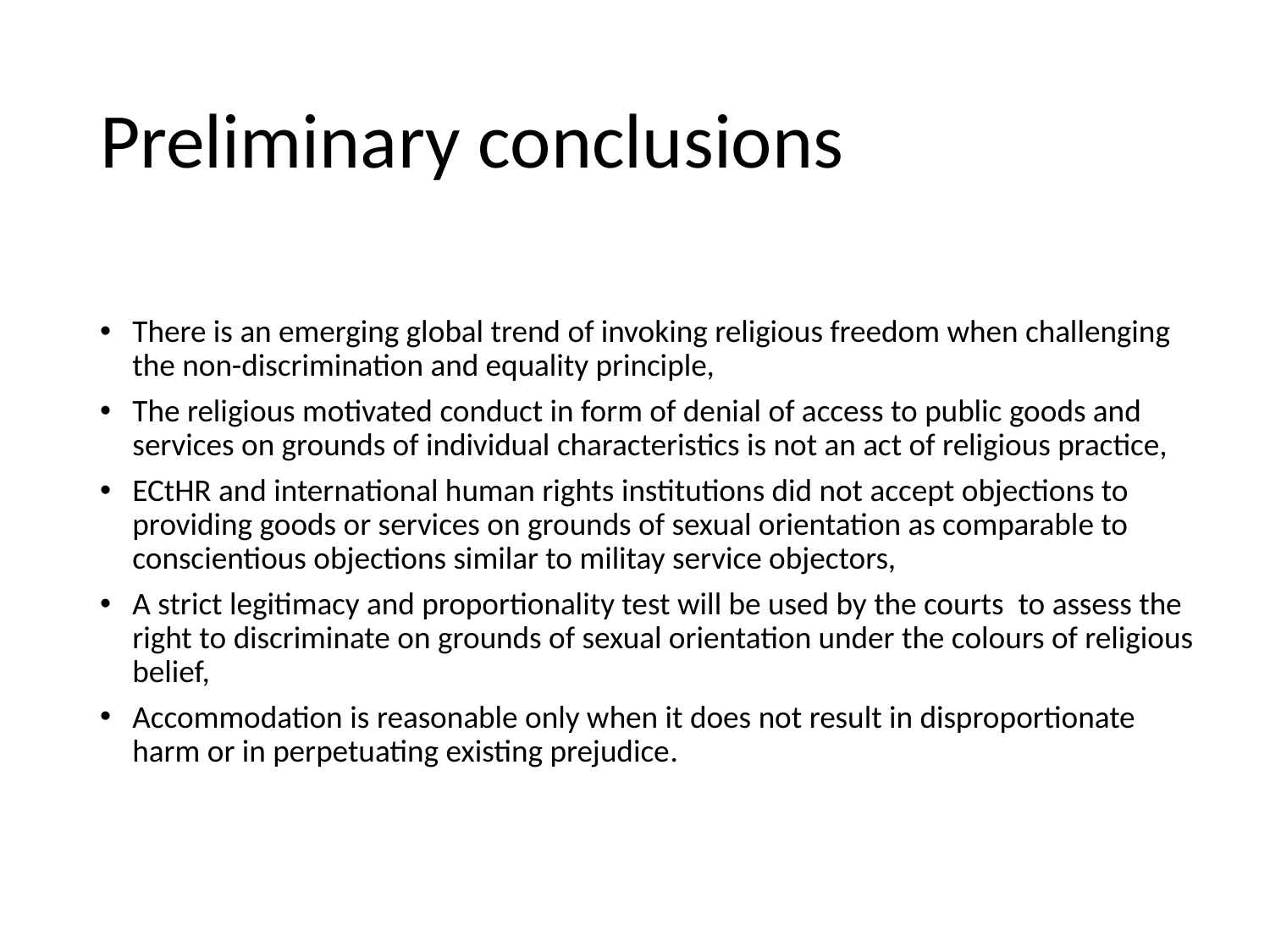

# Preliminary conclusions
There is an emerging global trend of invoking religious freedom when challenging the non-discrimination and equality principle,
The religious motivated conduct in form of denial of access to public goods and services on grounds of individual characteristics is not an act of religious practice,
ECtHR and international human rights institutions did not accept objections to providing goods or services on grounds of sexual orientation as comparable to conscientious objections similar to militay service objectors,
A strict legitimacy and proportionality test will be used by the courts  to assess the right to discriminate on grounds of sexual orientation under the colours of religious belief,
Accommodation is reasonable only when it does not result in disproportionate harm or in perpetuating existing prejudice.